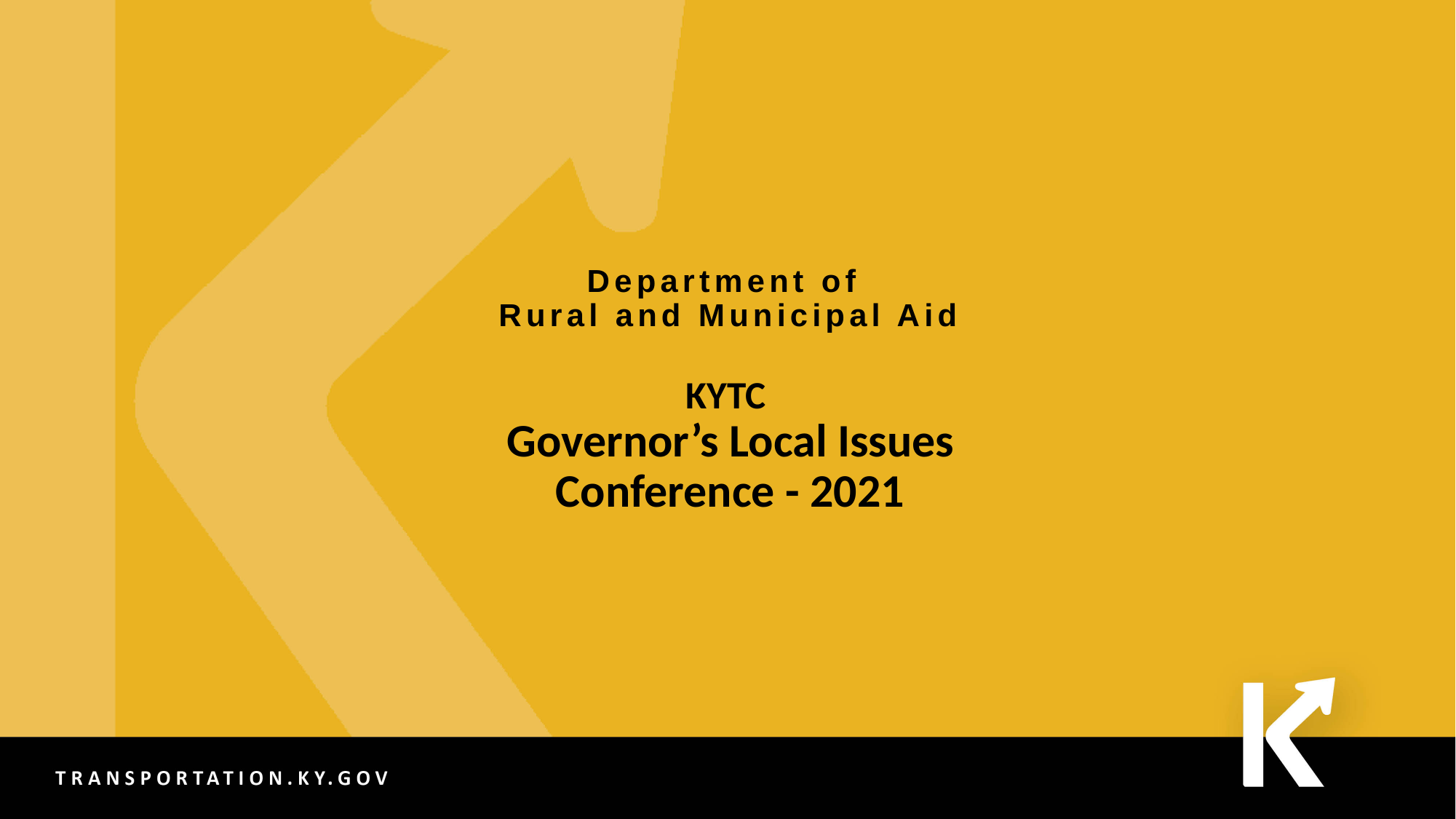

# Department of Rural and Municipal Aid KYTC Governor’s Local Issues Conference - 2021